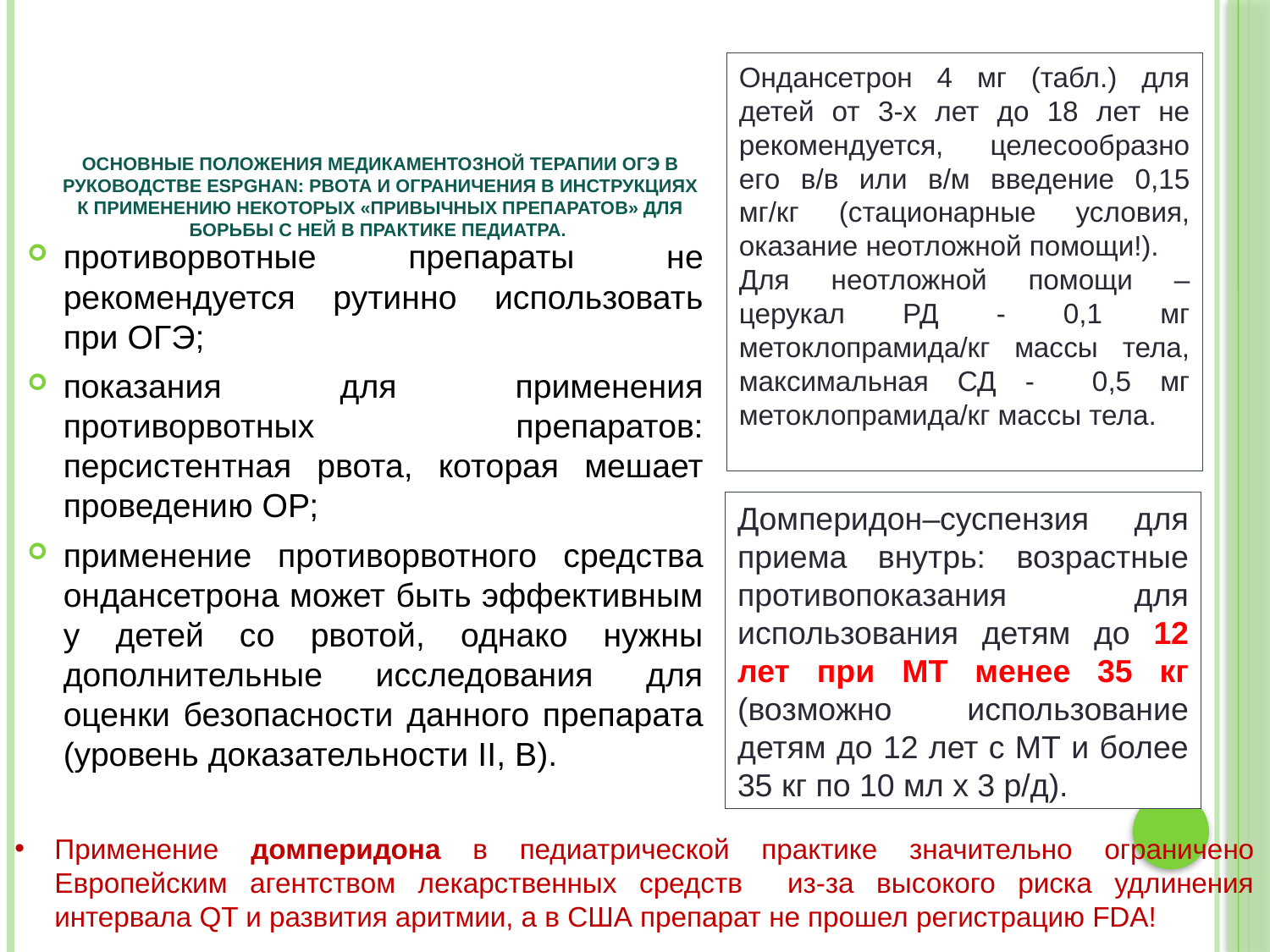

Ондансетрон 4 мг (табл.) для детей от 3-х лет до 18 лет не рекомендуется, целесообразно его в/в или в/м введение 0,15 мг/кг (стационарные условия, оказание неотложной помощи!).
Для неотложной помощи – церукал РД - 0,1 мг метоклопрамида/кг массы тела, максимальная СД -  0,5 мг метоклопрамида/кг массы тела.

# Основные положения медикаментозной терапии ОГЭ в руководстве ESPGHAN: РВОТА и ограничения в инструкциях к применению некоторых «привычных препаратов» для борьбы с ней в практике педиатра.
противорвотные препараты не рекомендуется рутинно использовать при ОГЭ;
показания для применения противорвотных препаратов: персистентная рвота, которая мешает проведению ОР;
применение противорвотного средства ондансетрона может быть эффективным у детей со рвотой, однако нужны дополнительные исследования для оценки безопасности данного препарата (уровень доказательности II, B).

Домперидон–суспензия для приема внутрь: возрастные противопоказания для использования детям до 12 лет при МТ менее 35 кг (возможно использование детям до 12 лет с МТ и более 35 кг по 10 мл х 3 р/д).
Применение домперидона в педиатрической практике значительно ограничено Европейским агентством лекарственных средств  из-за высокого риска удлинения интервала QT и развития аритмии, а в США препарат не прошел регистрацию FDA!